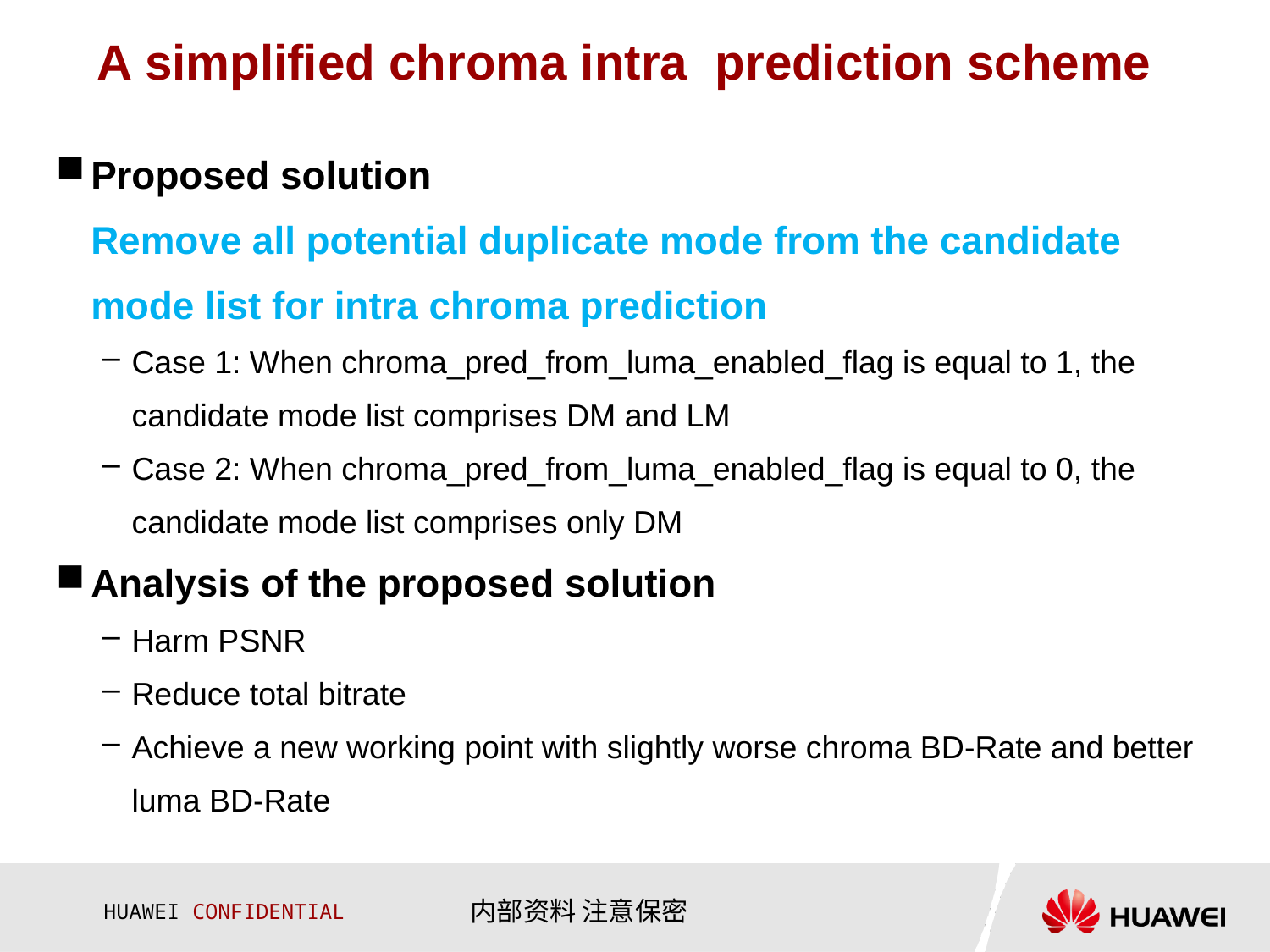

# A simplified chroma intra  prediction scheme
Proposed solution
Remove all potential duplicate mode from the candidate mode list for intra chroma prediction
Case 1: When chroma_pred_from_luma_enabled_flag is equal to 1, the candidate mode list comprises DM and LM
Case 2: When chroma_pred_from_luma_enabled_flag is equal to 0, the candidate mode list comprises only DM
Analysis of the proposed solution
Harm PSNR
Reduce total bitrate
Achieve a new working point with slightly worse chroma BD-Rate and better luma BD-Rate